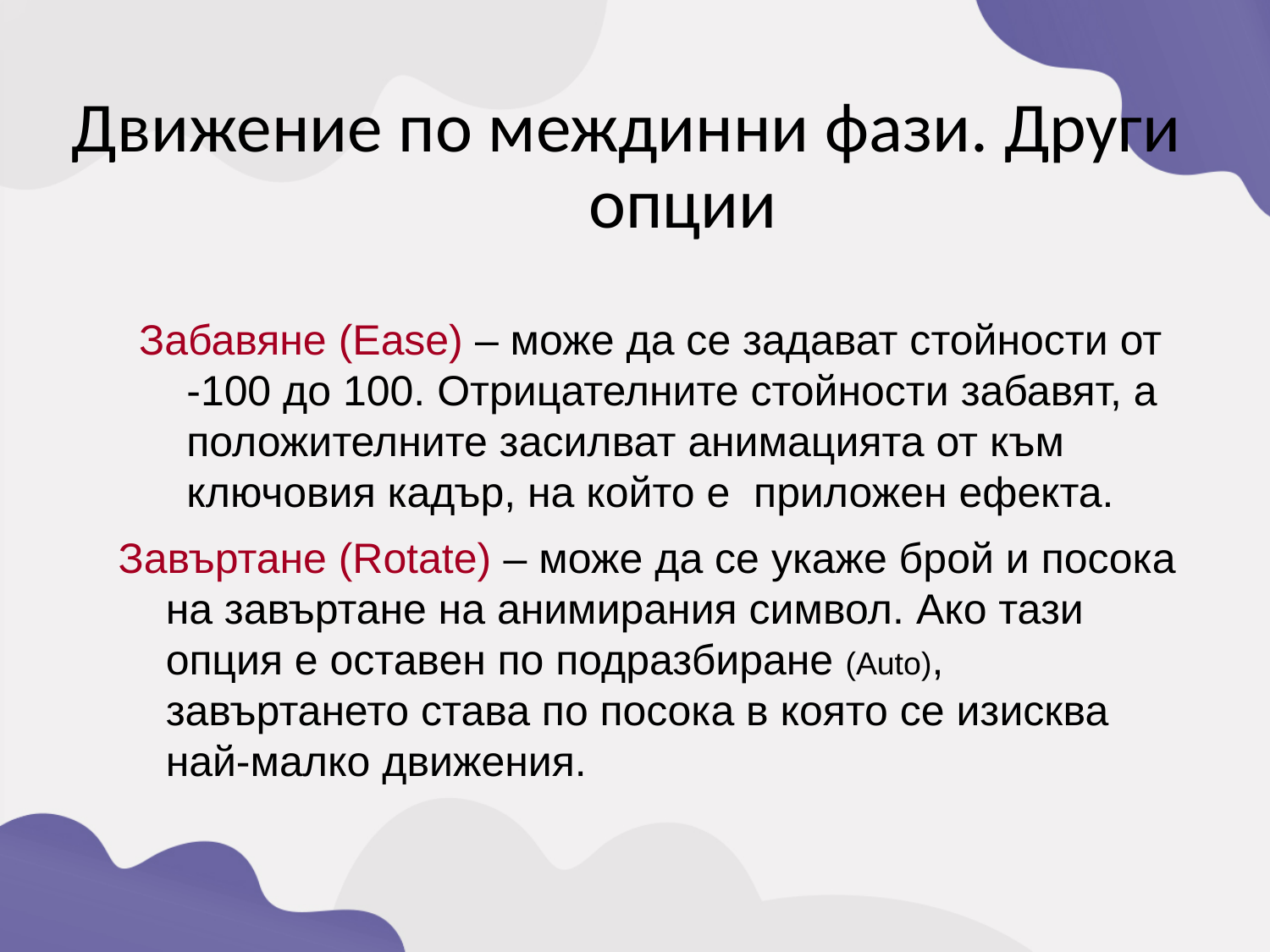

Движение по междинни фази. Други опции
Забавяне (Ease) – може да се задават стойности от -100 до 100. Отрицателните стойности забавят, а положителните засилват анимацията от към ключовия кадър, на който е  приложен ефекта.
Завъртане (Rotate) – може да се укаже брой и посока на завъртане на анимирания символ. Ако тази опция е оставен по подразбиране (Auto), завъртането става по посока в която се изисква най-малко движения.